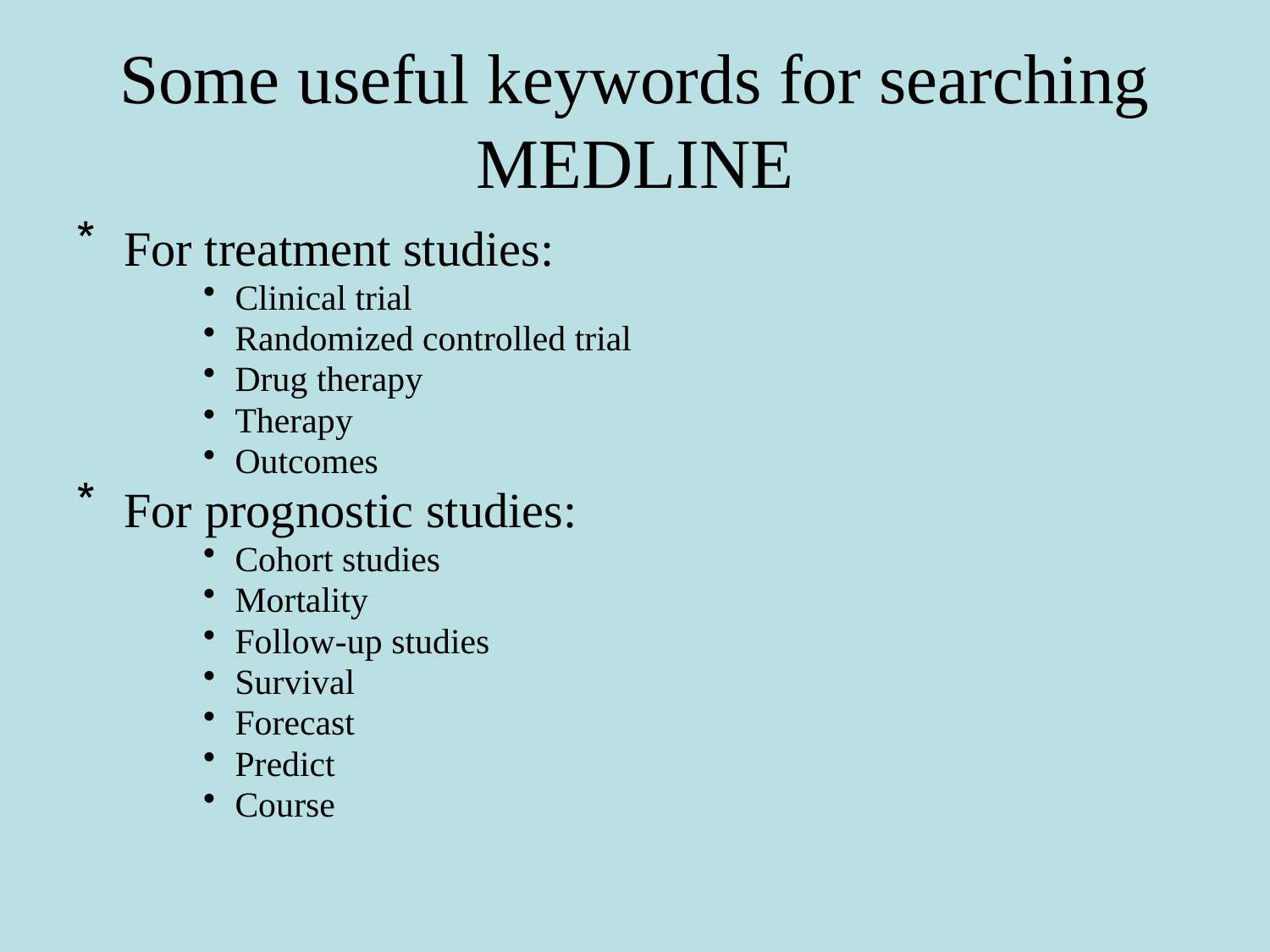

# Some useful keywords for searching MEDLINE
For treatment studies:
Clinical trial
Randomized controlled trial
Drug therapy
Therapy
Outcomes
For prognostic studies:
Cohort studies
Mortality
Follow-up studies
Survival
Forecast
Predict
Course